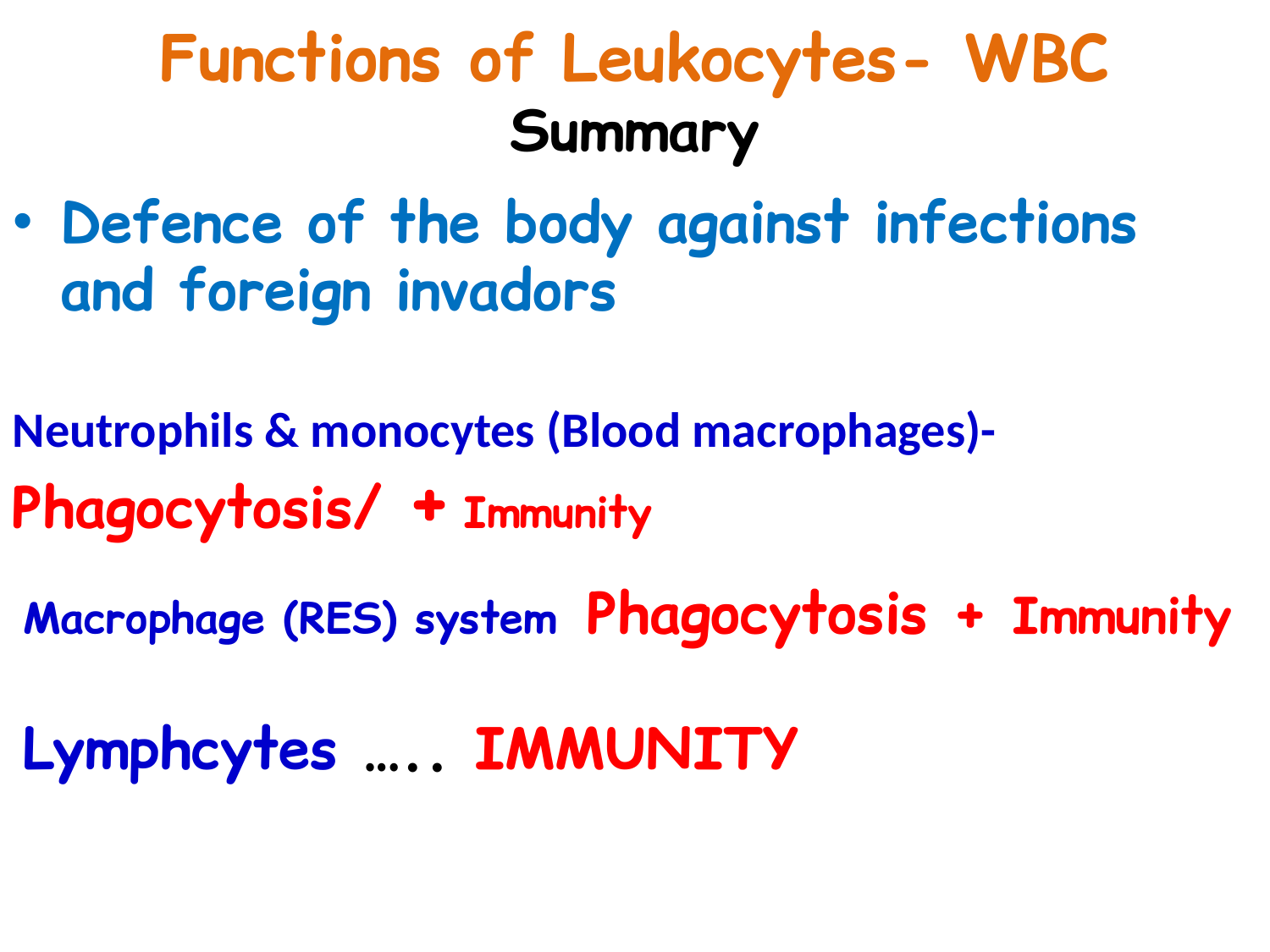

# Functions of Leukocytes- WBC Summary
Defence of the body against infections and foreign invadors
Neutrophils & monocytes (Blood macrophages)- Phagocytosis/ + Immunity
Macrophage (RES) system  Phagocytosis + Immunity

Lymphcytes ….. IMMUNITY